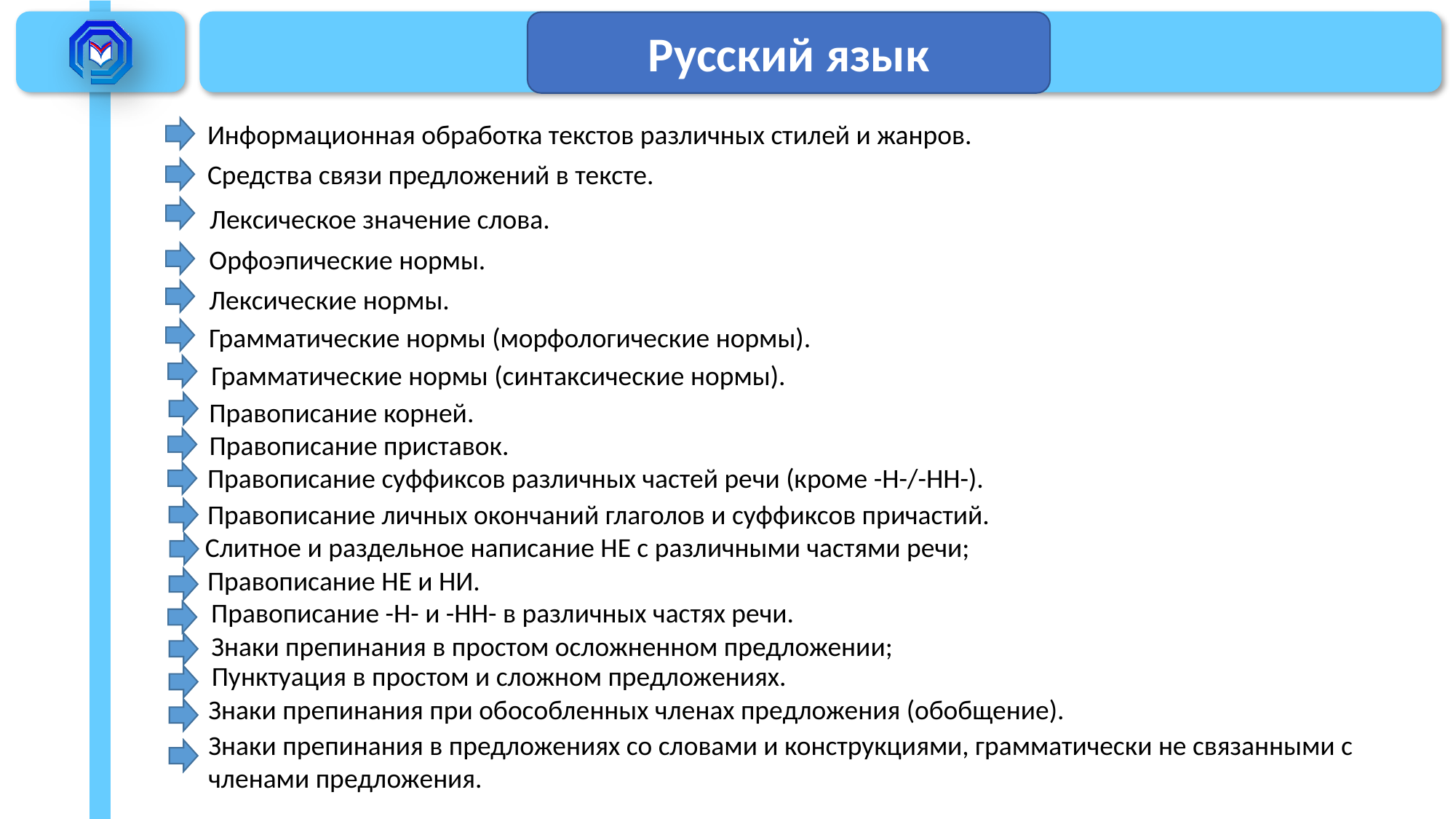

Русский язык
Информационная обработка текстов различных стилей и жанров.

Средства связи предложений в тексте.

Лексическое значение слова.

Орфоэпические нормы.

Лексические нормы.

Грамматические нормы (морфологические нормы).

Грамматические нормы (синтаксические нормы).

Правописание корней.

Правописание приставок.

Правописание суффиксов различных частей речи (кроме -Н-/-НН-).

Правописание личных окончаний глаголов и суффиксов причастий.

Слитное и раздельное написание НЕ с различными частями речи;

Правописание НЕ и НИ.

Правописание -Н- и -НН- в различных частях речи.

Знаки препинания в простом осложненном предложении;

Пунктуация в простом и сложном предложениях.

Знаки препинания при обособленных членах предложения (обобщение).

Знаки препинания в предложениях со словами и конструкциями, грамматически не связанными с членами предложения.